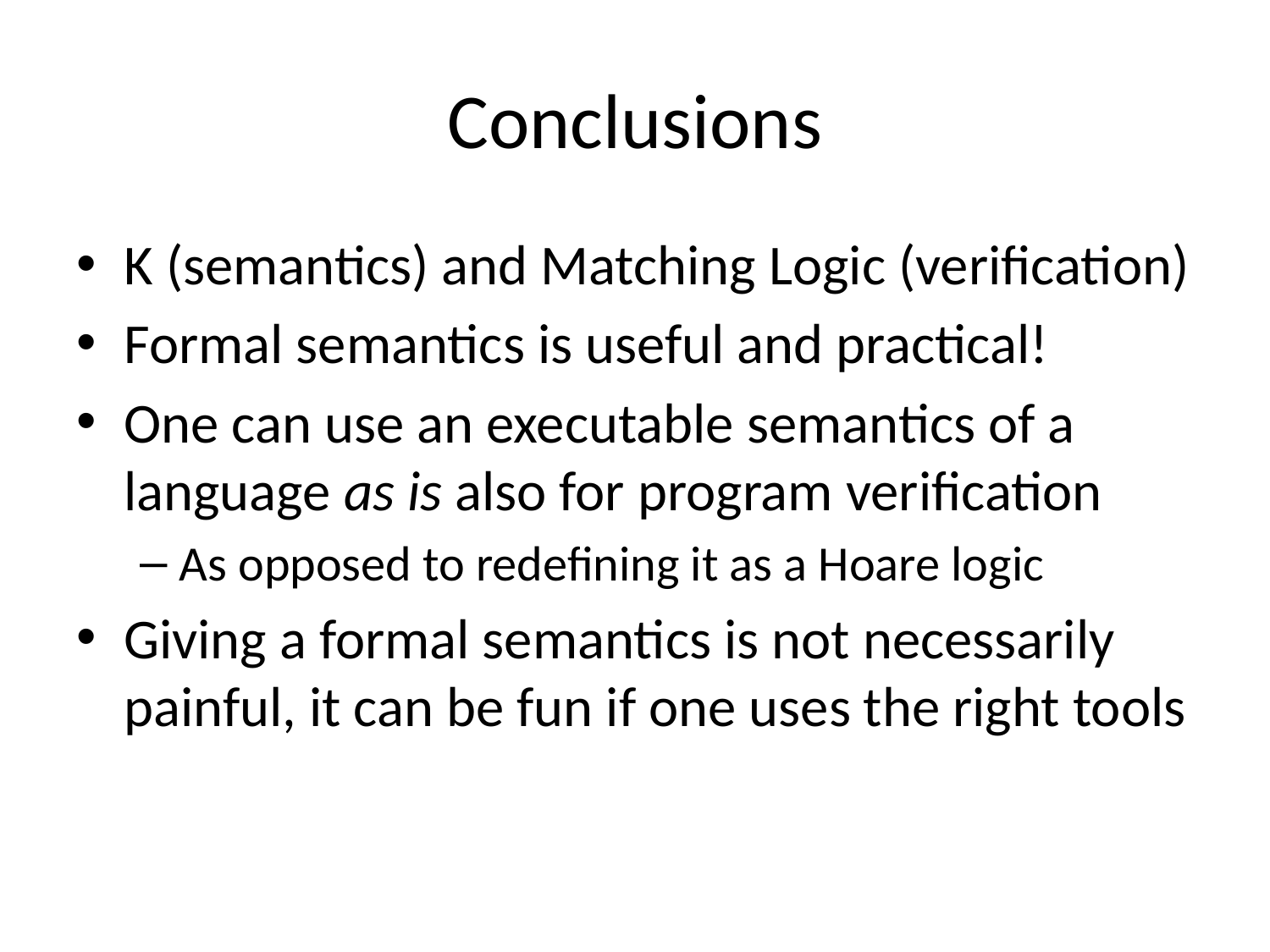

# Conclusions
K (semantics) and Matching Logic (verification)
Formal semantics is useful and practical!
One can use an executable semantics of a language as is also for program verification
As opposed to redefining it as a Hoare logic
Giving a formal semantics is not necessarily painful, it can be fun if one uses the right tools